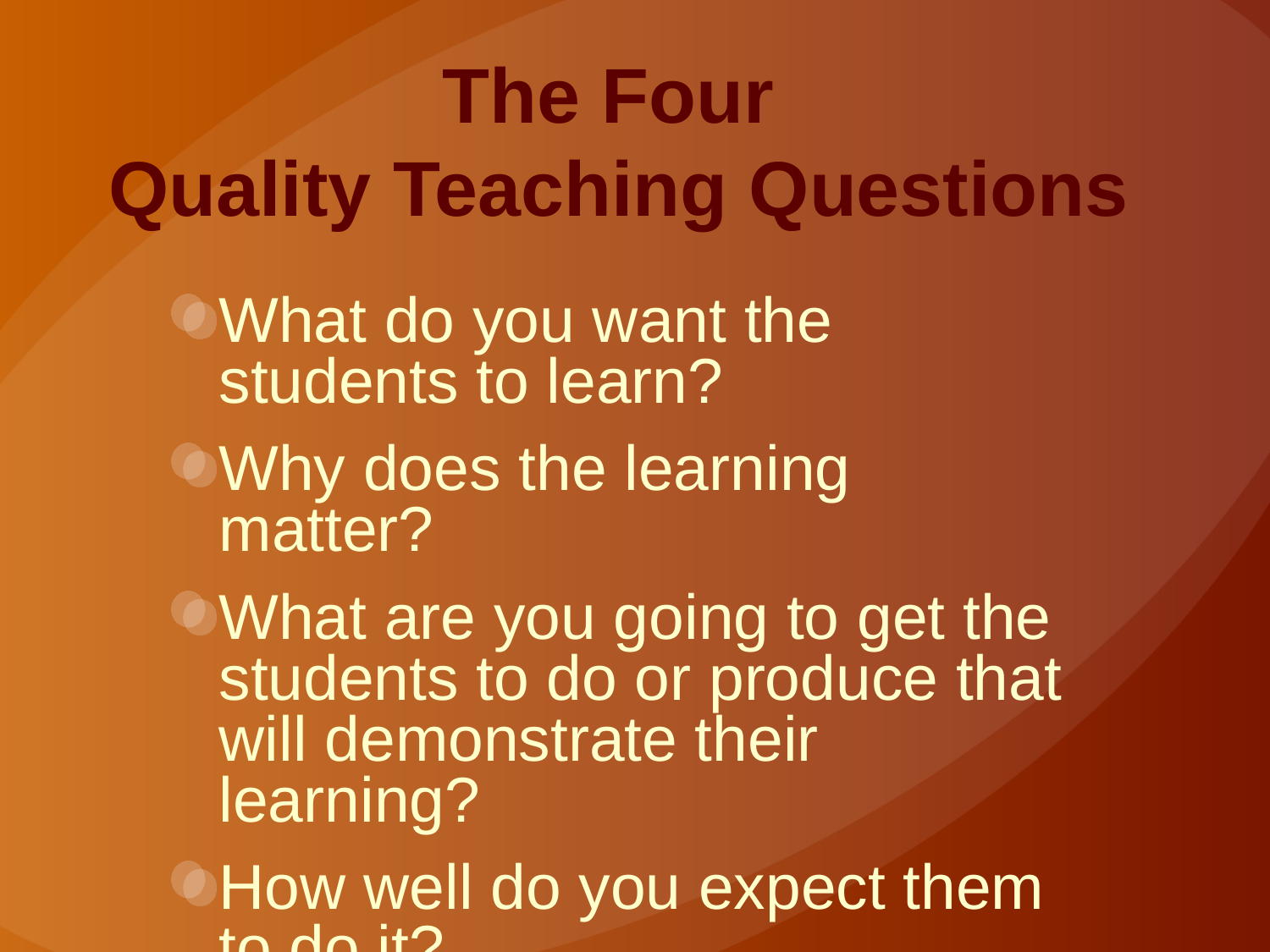

The Four
Quality Teaching Questions
What do you want the students to learn?
Why does the learning matter?
What are you going to get the students to do or produce that will demonstrate their learning?
How well do you expect them to do it?